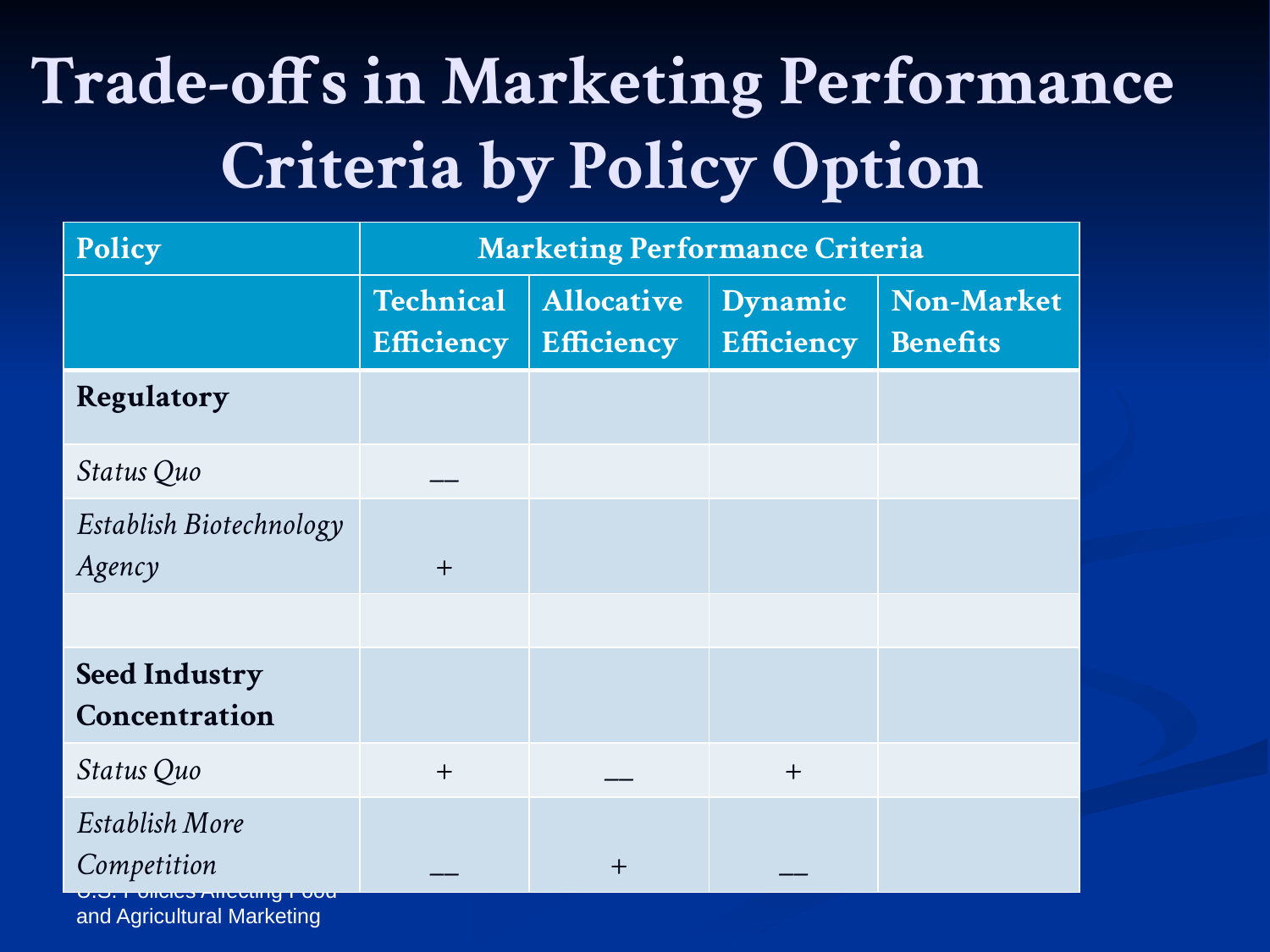

# Trade-offs in Marketing Performance Criteria by Policy Option
| Policy | Marketing Performance Criteria |
| --- | --- |
|  | Technical Efficiency | Allocative Efficiency | Dynamic Efficiency | Non-Market Benefits |
| --- | --- | --- | --- | --- |
| Regulatory |  |  |  |  |
| Status Quo | \_\_ |  |  |  |
| Establish Biotechnology Agency | + |  |  |  |
|  |  |  |  |  |
| Seed Industry Concentration |  |  |  |  |
| Status Quo | + | \_\_ | + |  |
| Establish More Competition | \_\_ | + | \_\_ |  |
U.S. Policies Affecting Food and Agricultural Marketing